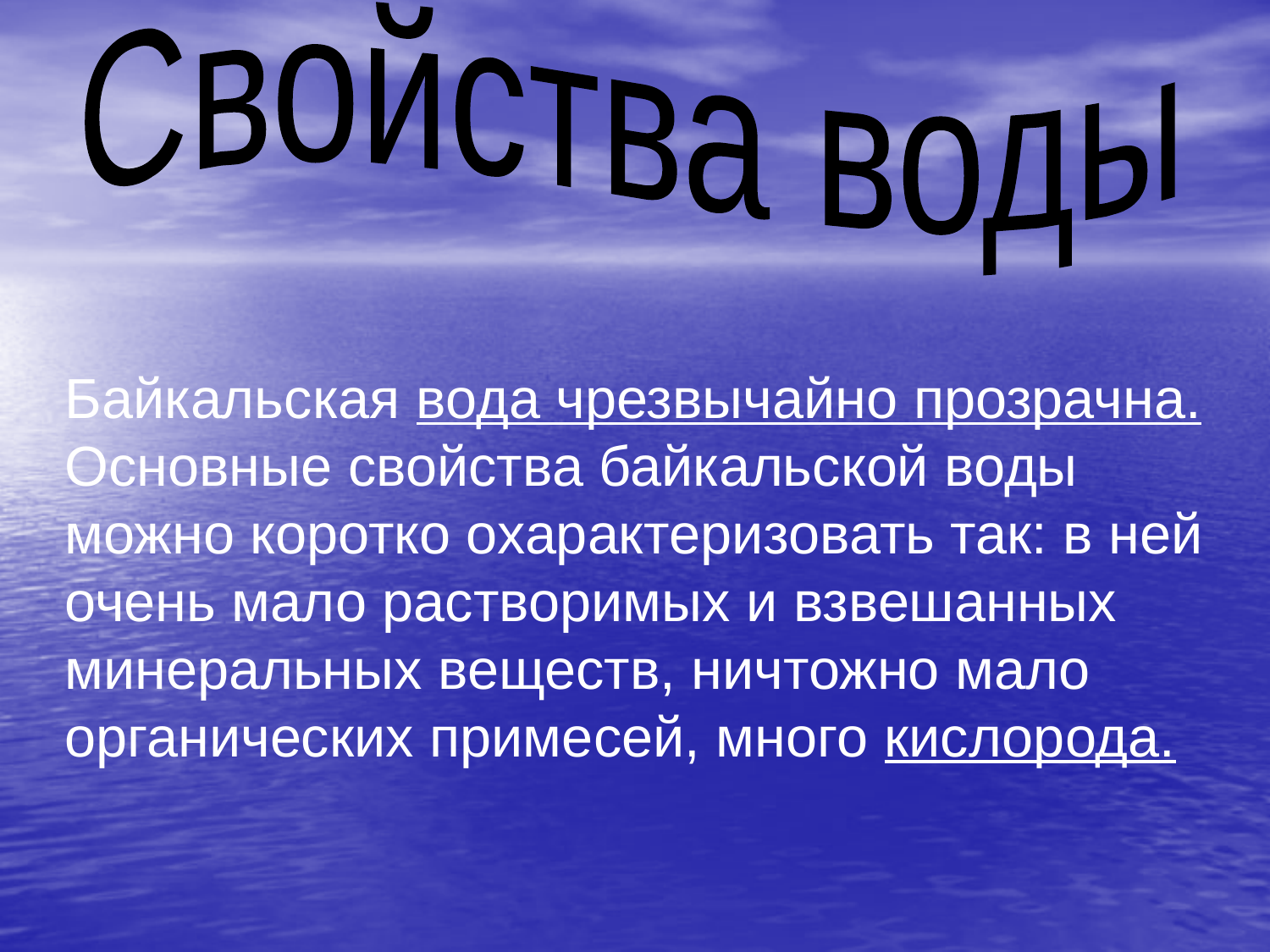

Свойства воды
#

Байкальская вода чрезвычайно прозрачна.
Основные свойства байкальской воды
можно коротко охарактеризовать так: в ней
очень мало растворимых и взвешанных
минеральных веществ, ничтожно мало
органических примесей, много кислорода.